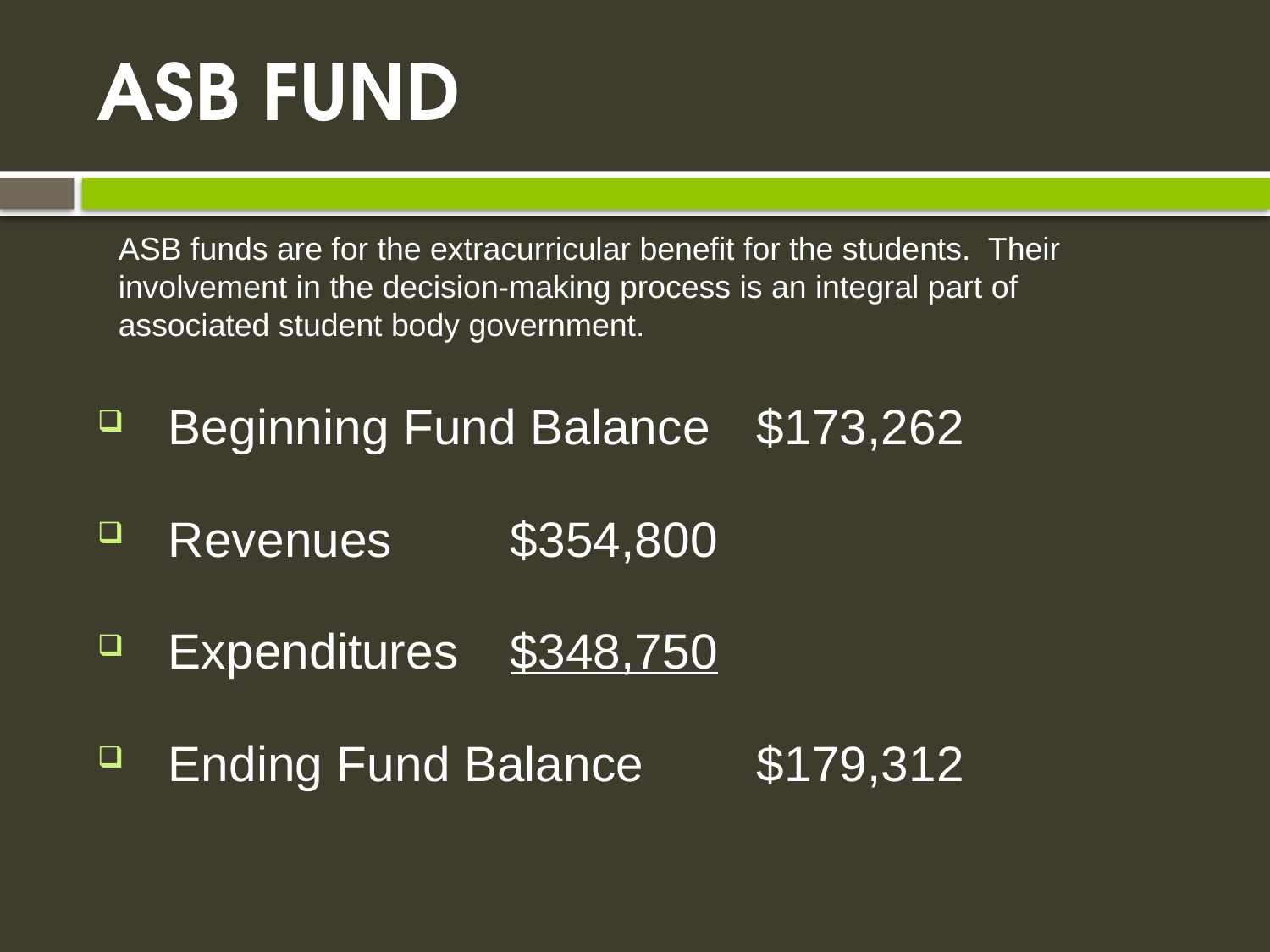

# ASB FUND
ASB funds are for the extracurricular benefit for the students.  Their involvement in the decision-making process is an integral part of associated student body government.

  Beginning Fund Balance		$173,262

  Revenues				$354,800

  Expenditures				$348,750

  Ending Fund Balance			$179,312